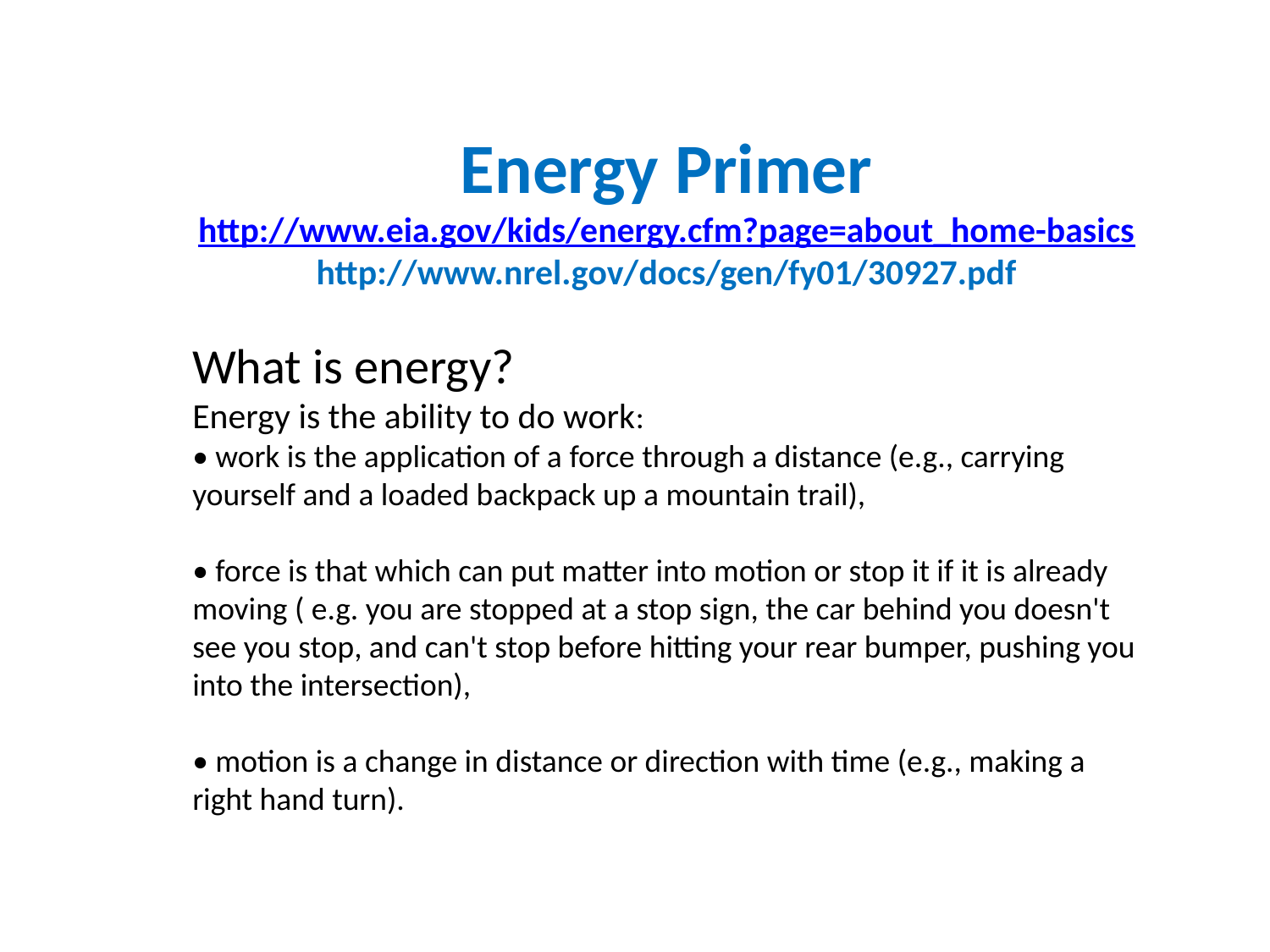

Energy Primer
http://www.eia.gov/kids/energy.cfm?page=about_home-basics
http://www.nrel.gov/docs/gen/fy01/30927.pdf
What is energy?
Energy is the ability to do work:
• work is the application of a force through a distance (e.g., carrying yourself and a loaded backpack up a mountain trail),

• force is that which can put matter into motion or stop it if it is already moving ( e.g. you are stopped at a stop sign, the car behind you doesn't see you stop, and can't stop before hitting your rear bumper, pushing you into the intersection),

• motion is a change in distance or direction with time (e.g., making a right hand turn).